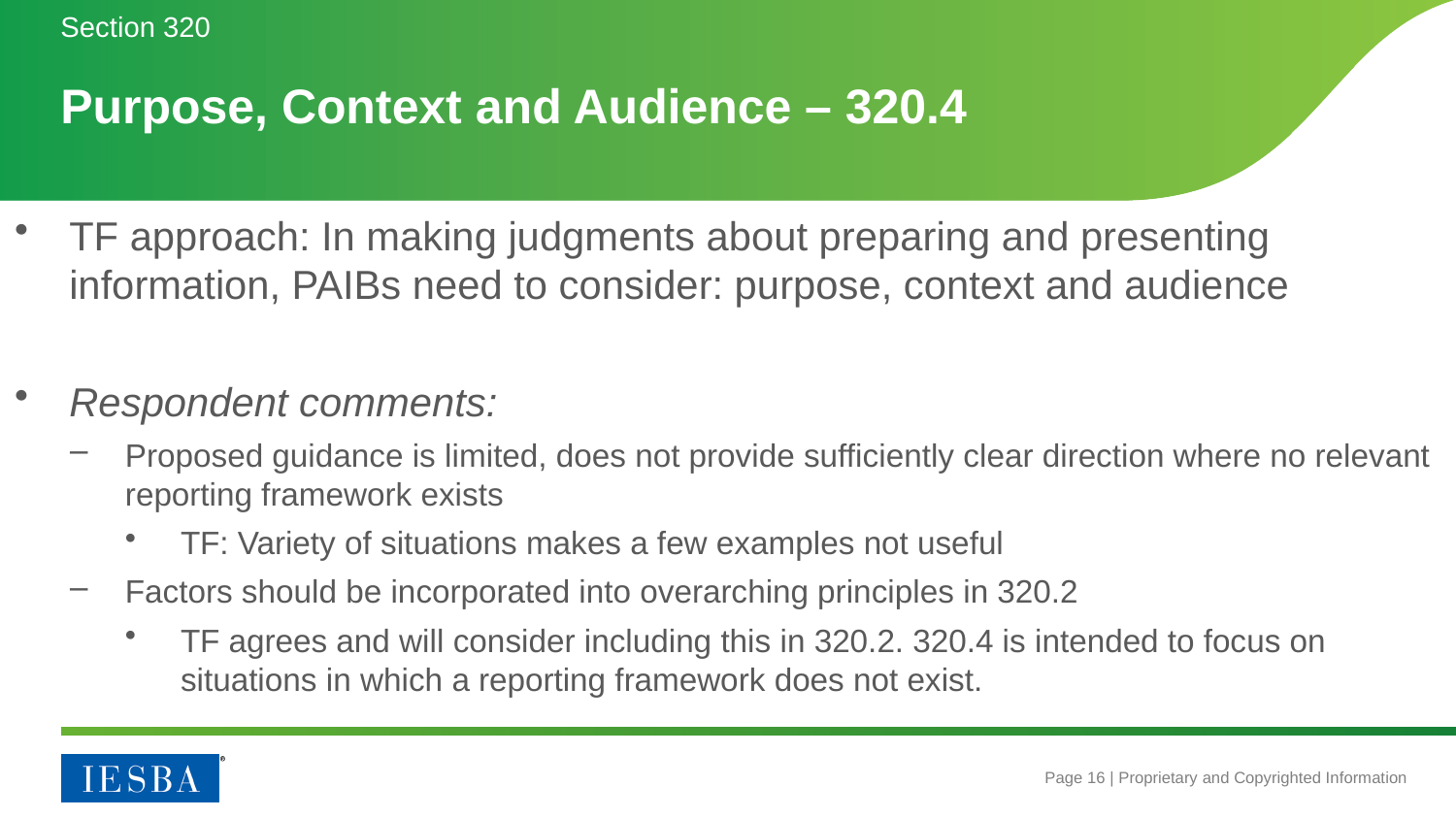

Section 320
# Purpose, Context and Audience – 320.4
TF approach: In making judgments about preparing and presenting information, PAIBs need to consider: purpose, context and audience

Respondent comments:
Proposed guidance is limited, does not provide sufficiently clear direction where no relevant reporting framework exists
TF: Variety of situations makes a few examples not useful
Factors should be incorporated into overarching principles in 320.2
TF agrees and will consider including this in 320.2. 320.4 is intended to focus on situations in which a reporting framework does not exist.